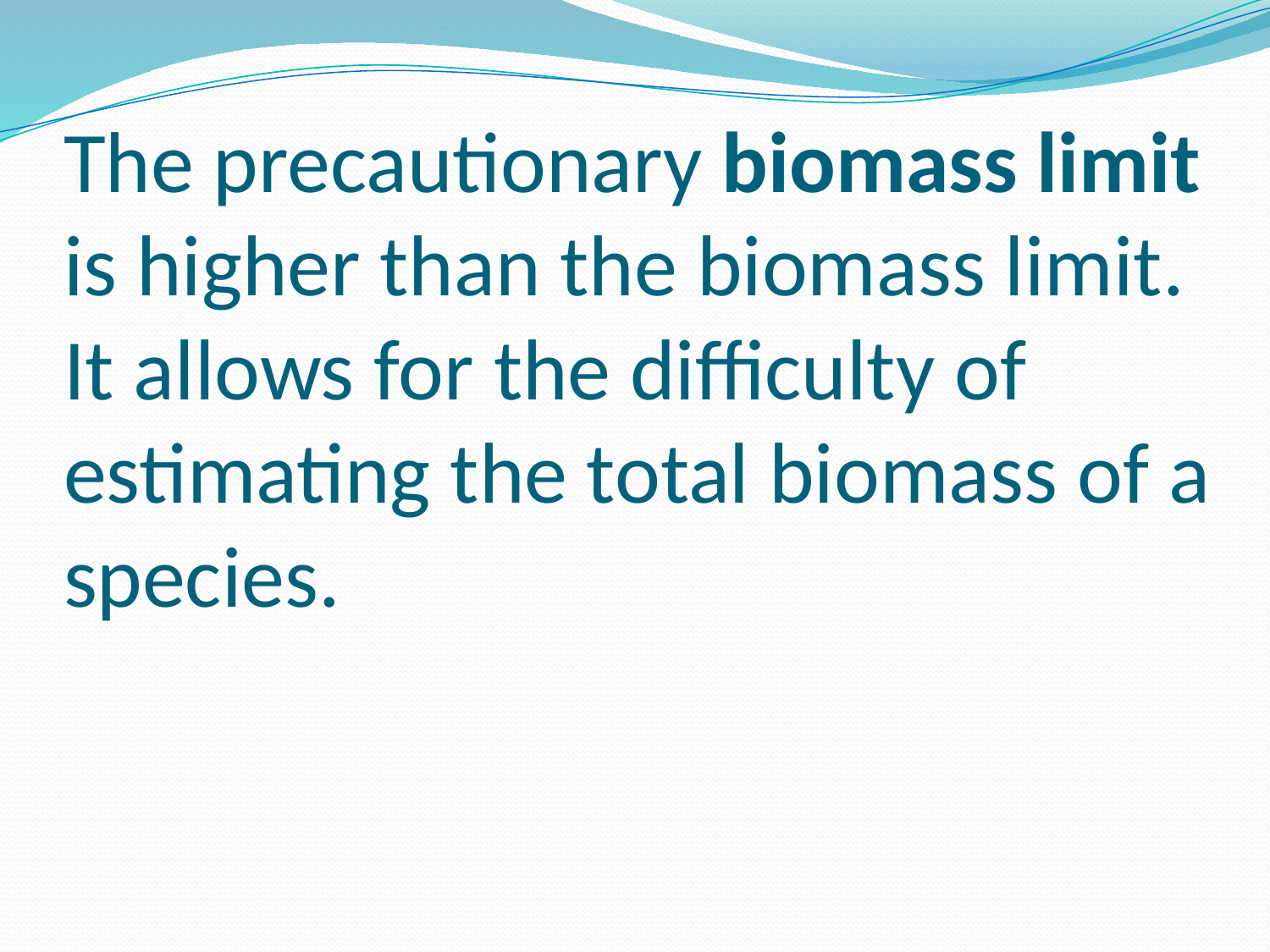

# The precautionary biomass limit is higher than the biomass limit. It allows for the difficulty of estimating the total biomass of a species.